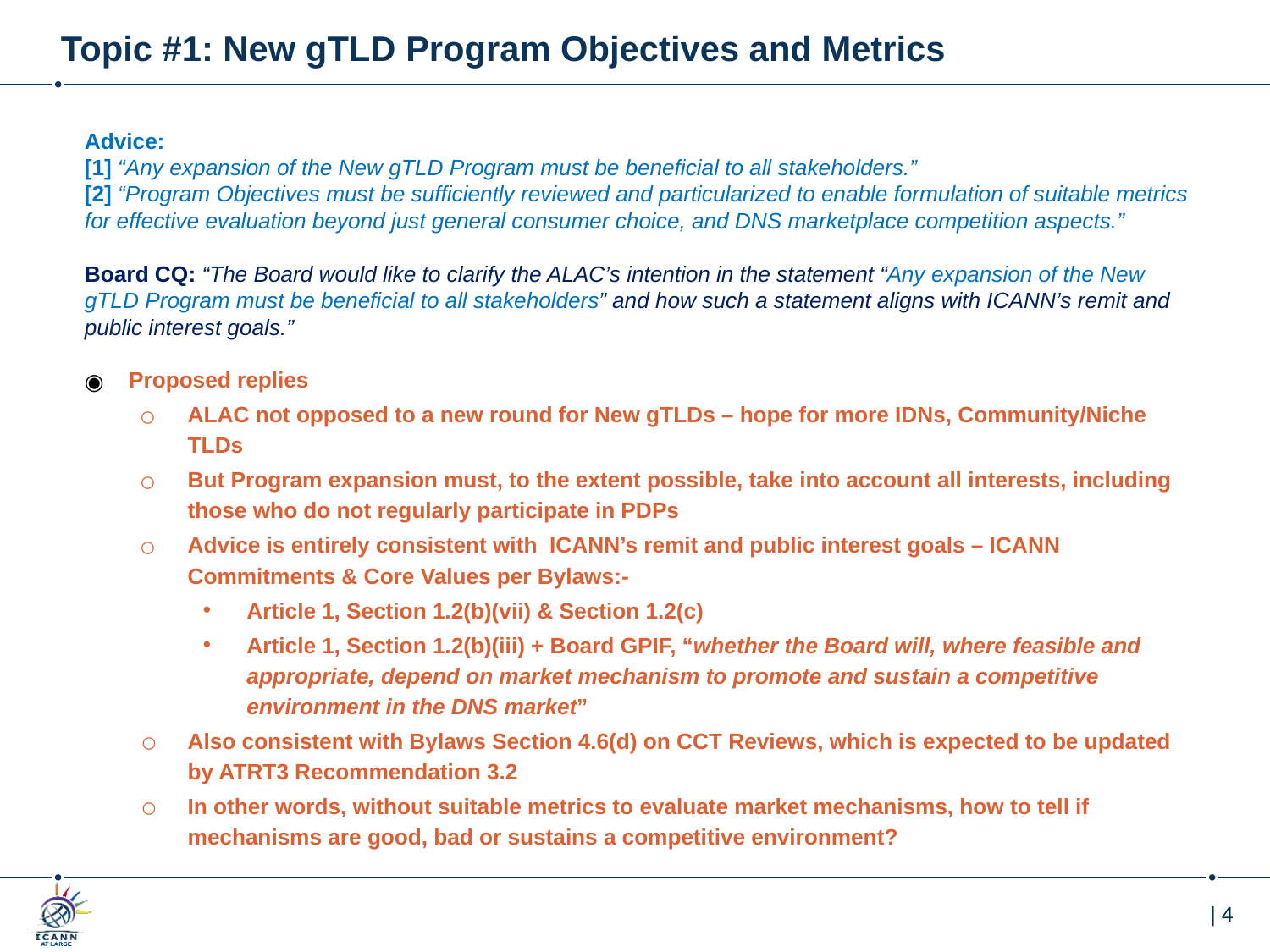

# Topic #1: New gTLD Program Objectives and Metrics
Advice:
[1] “Any expansion of the New gTLD Program must be beneficial to all stakeholders.”
[2] “Program Objectives must be sufficiently reviewed and particularized to enable formulation of suitable metrics for effective evaluation beyond just general consumer choice, and DNS marketplace competition aspects.”

Board CQ: “The Board would like to clarify the ALAC’s intention in the statement “Any expansion of the New gTLD Program must be beneficial to all stakeholders” and how such a statement aligns with ICANN’s remit and public interest goals.”

Proposed replies
ALAC not opposed to a new round for New gTLDs – hope for more IDNs, Community/Niche TLDs
But Program expansion must, to the extent possible, take into account all interests, including those who do not regularly participate in PDPs
Advice is entirely consistent with  ICANN’s remit and public interest goals – ICANN Commitments & Core Values per Bylaws:-
Article 1, Section 1.2(b)(vii) & Section 1.2(c)
Article 1, Section 1.2(b)(iii) + Board GPIF, “whether the Board will, where feasible and appropriate, depend on market mechanism to promote and sustain a competitive environment in the DNS market”
Also consistent with Bylaws Section 4.6(d) on CCT Reviews, which is expected to be updated by ATRT3 Recommendation 3.2
In other words, without suitable metrics to evaluate market mechanisms, how to tell if mechanisms are good, bad or sustains a competitive environment?